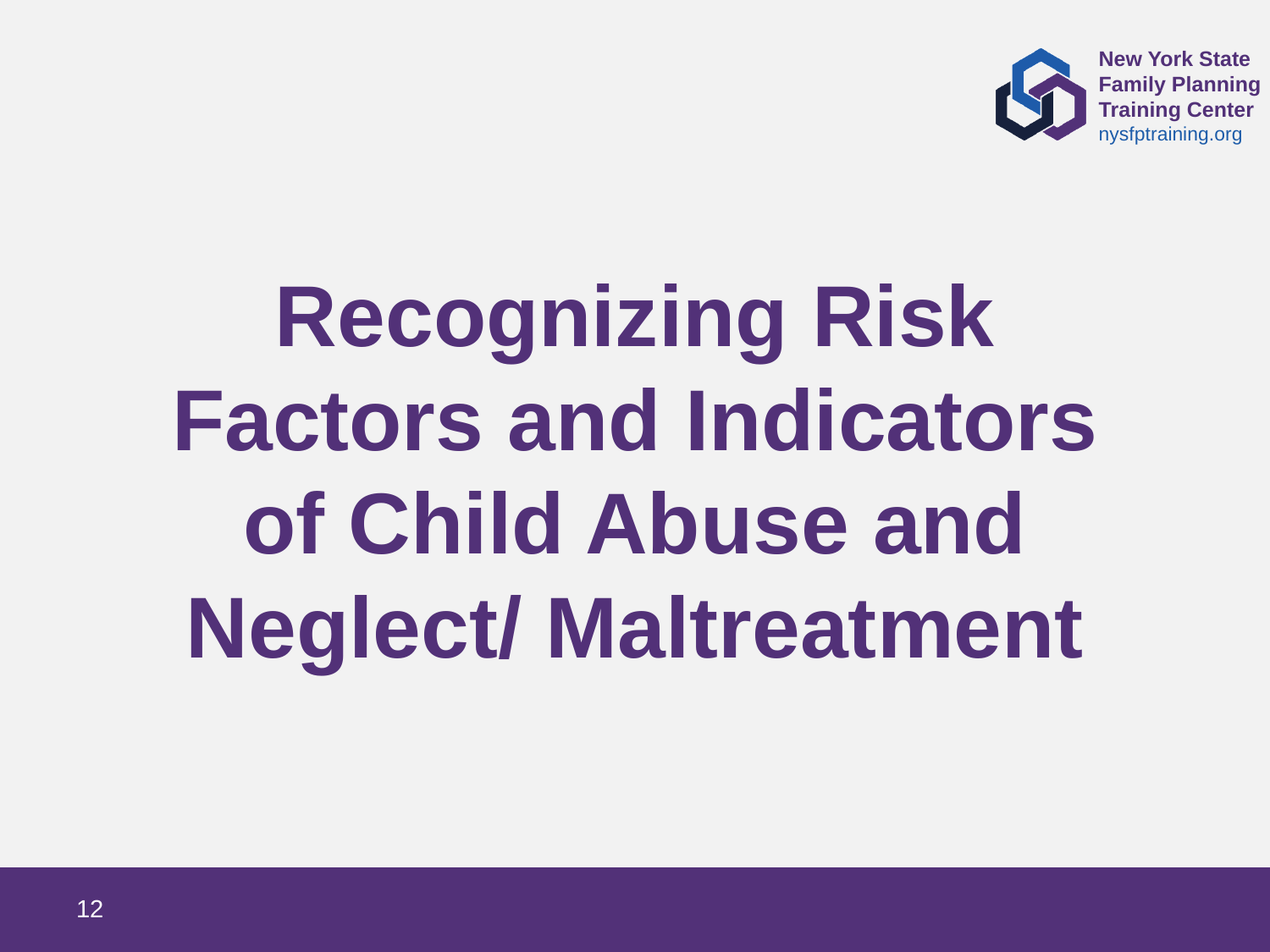

# Recognizing Risk Factors and Indicators of Child Abuse and Neglect/ Maltreatment
12